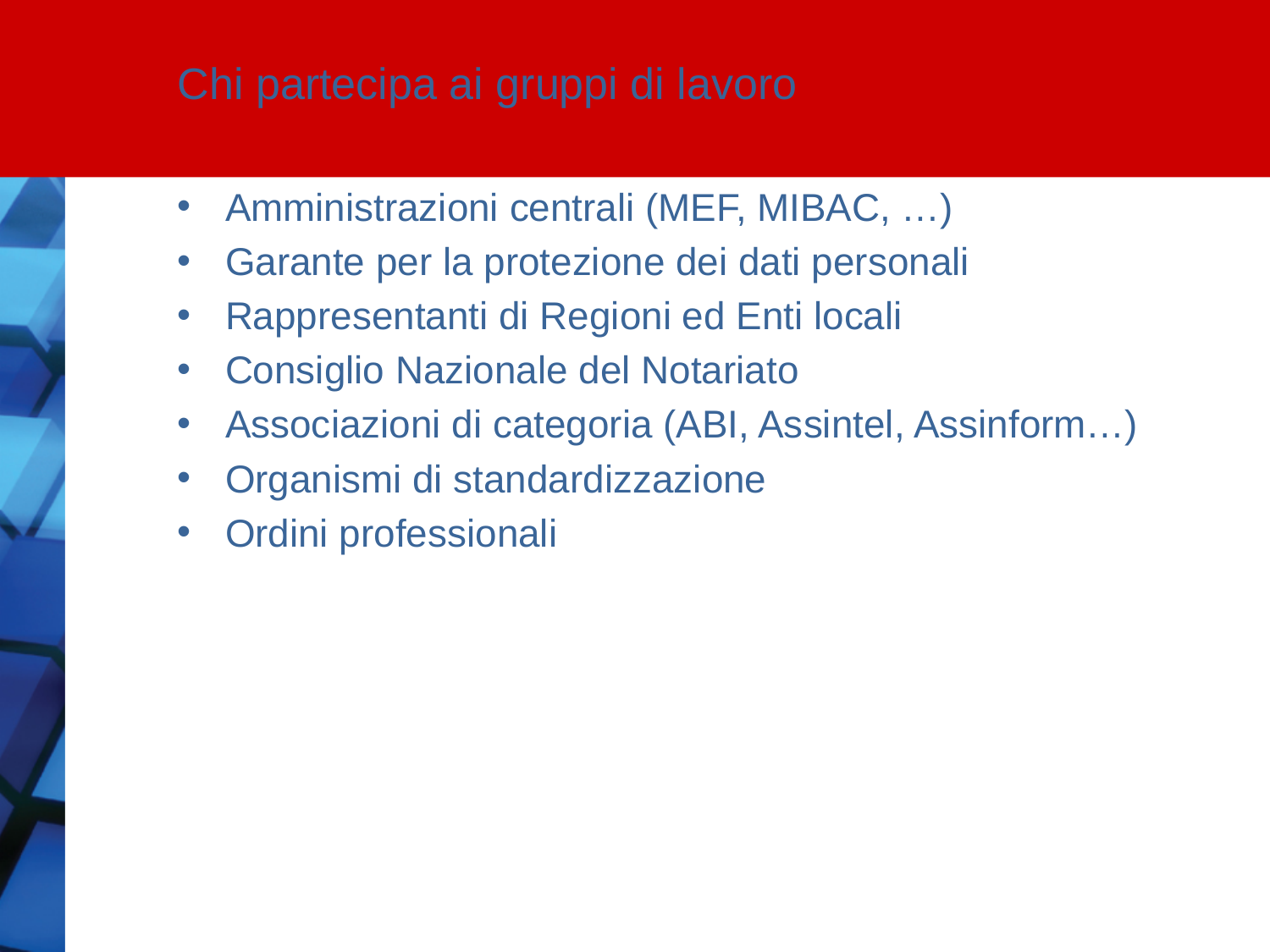

Chi partecipa ai gruppi di lavoro
Amministrazioni centrali (MEF, MIBAC, …)
Garante per la protezione dei dati personali
Rappresentanti di Regioni ed Enti locali
Consiglio Nazionale del Notariato
Associazioni di categoria (ABI, Assintel, Assinform…)
Organismi di standardizzazione
Ordini professionali